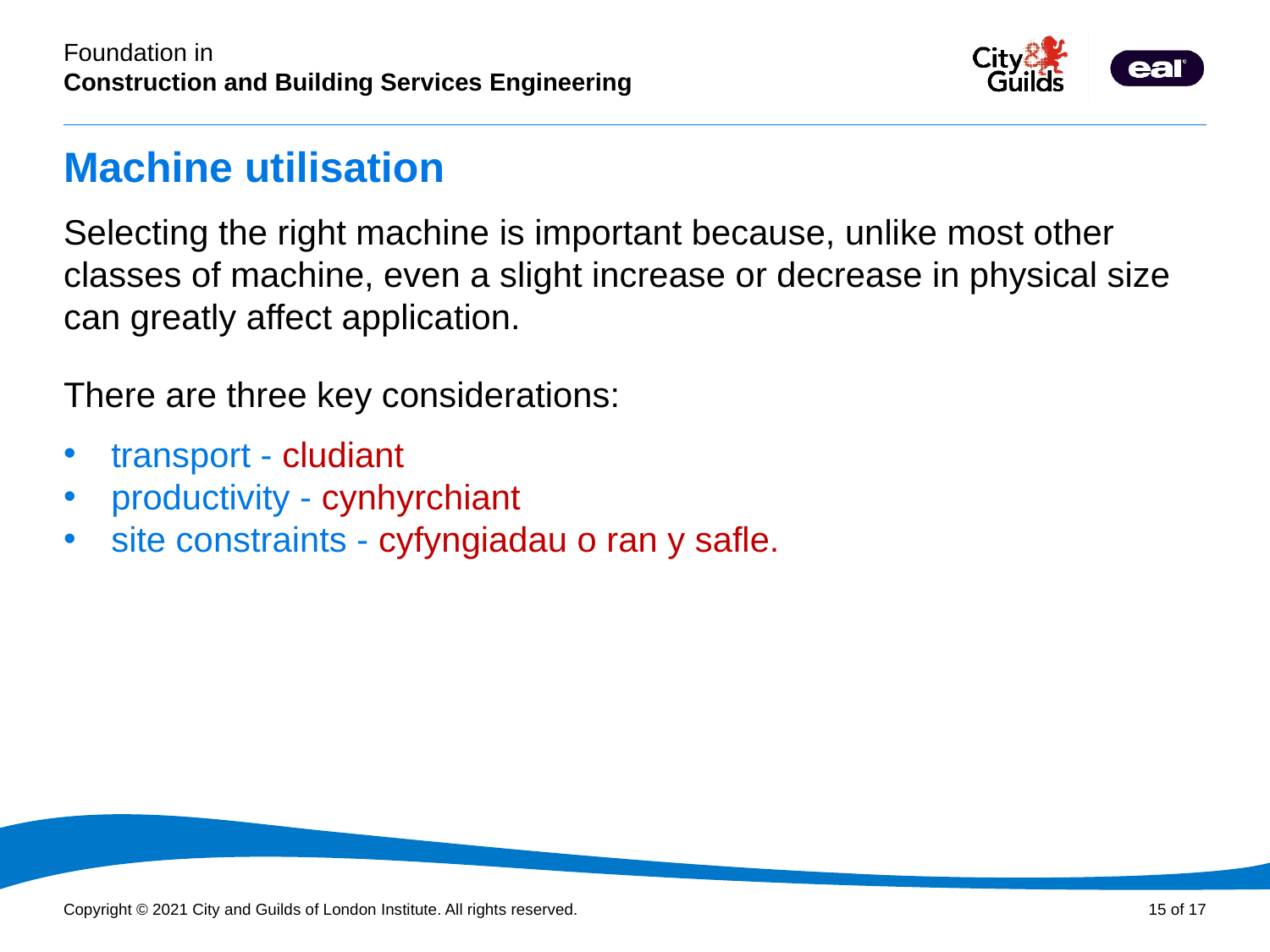

# Machine utilisation
Selecting the right machine is important because, unlike most other classes of machine, even a slight increase or decrease in physical size can greatly affect application.
There are three key considerations:
transport - cludiant
productivity - cynhyrchiant
site constraints - cyfyngiadau o ran y safle.